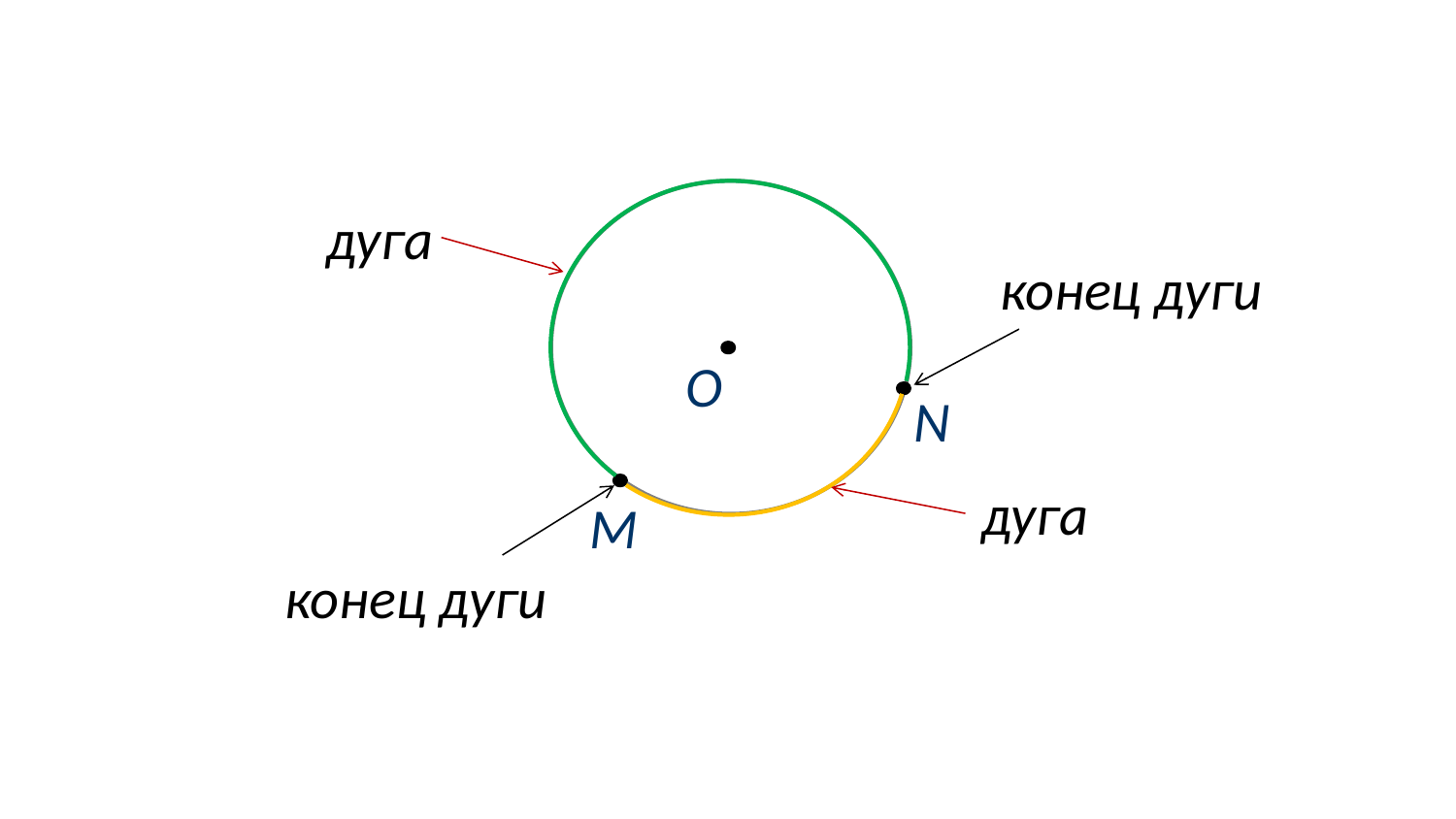

дуга
конец дуги

О
N

дуга

M
конец дуги